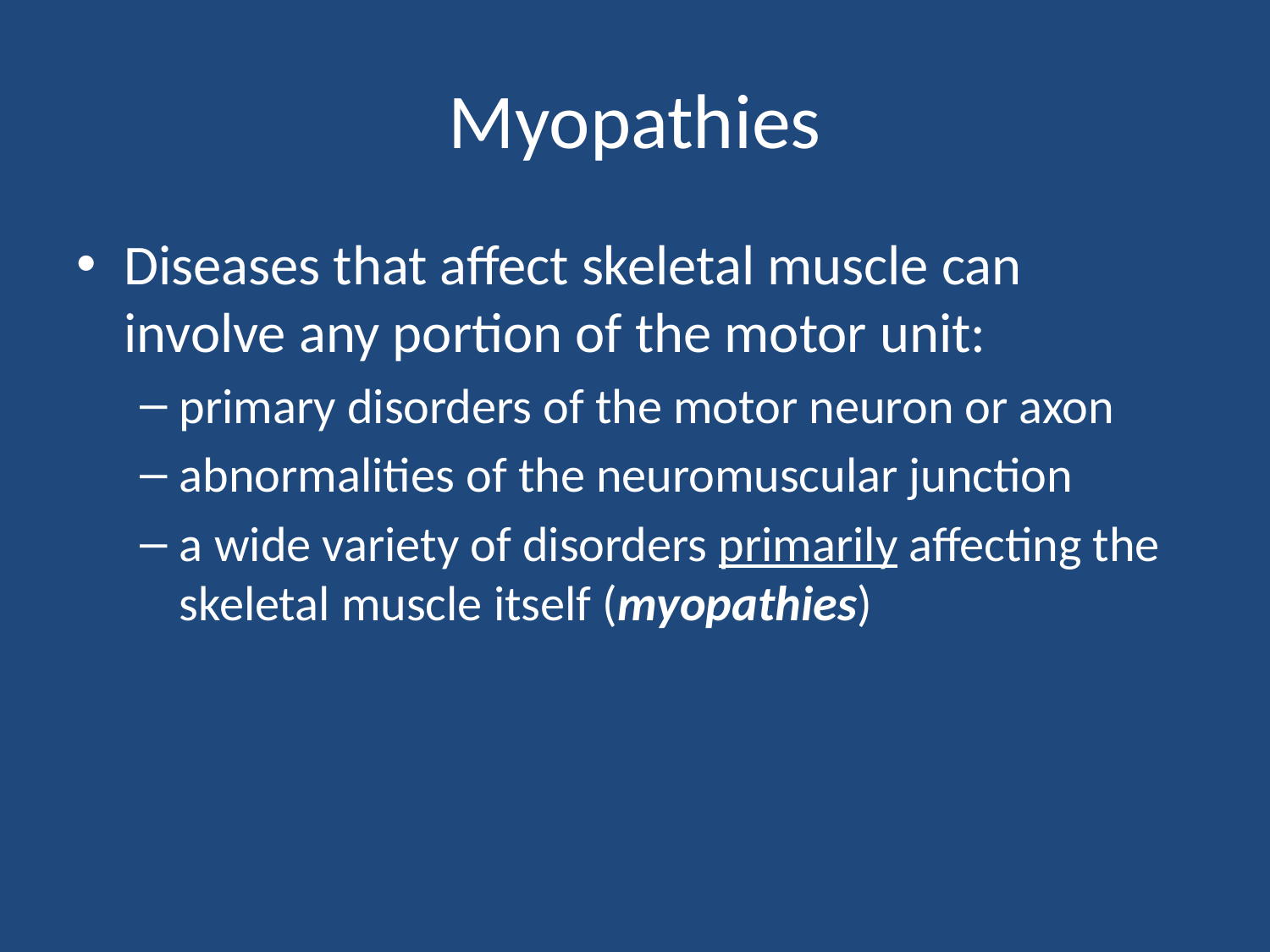

# Myopathies
Diseases that affect skeletal muscle can involve any portion of the motor unit:
primary disorders of the motor neuron or axon
abnormalities of the neuromuscular junction
a wide variety of disorders primarily affecting the skeletal muscle itself (myopathies)